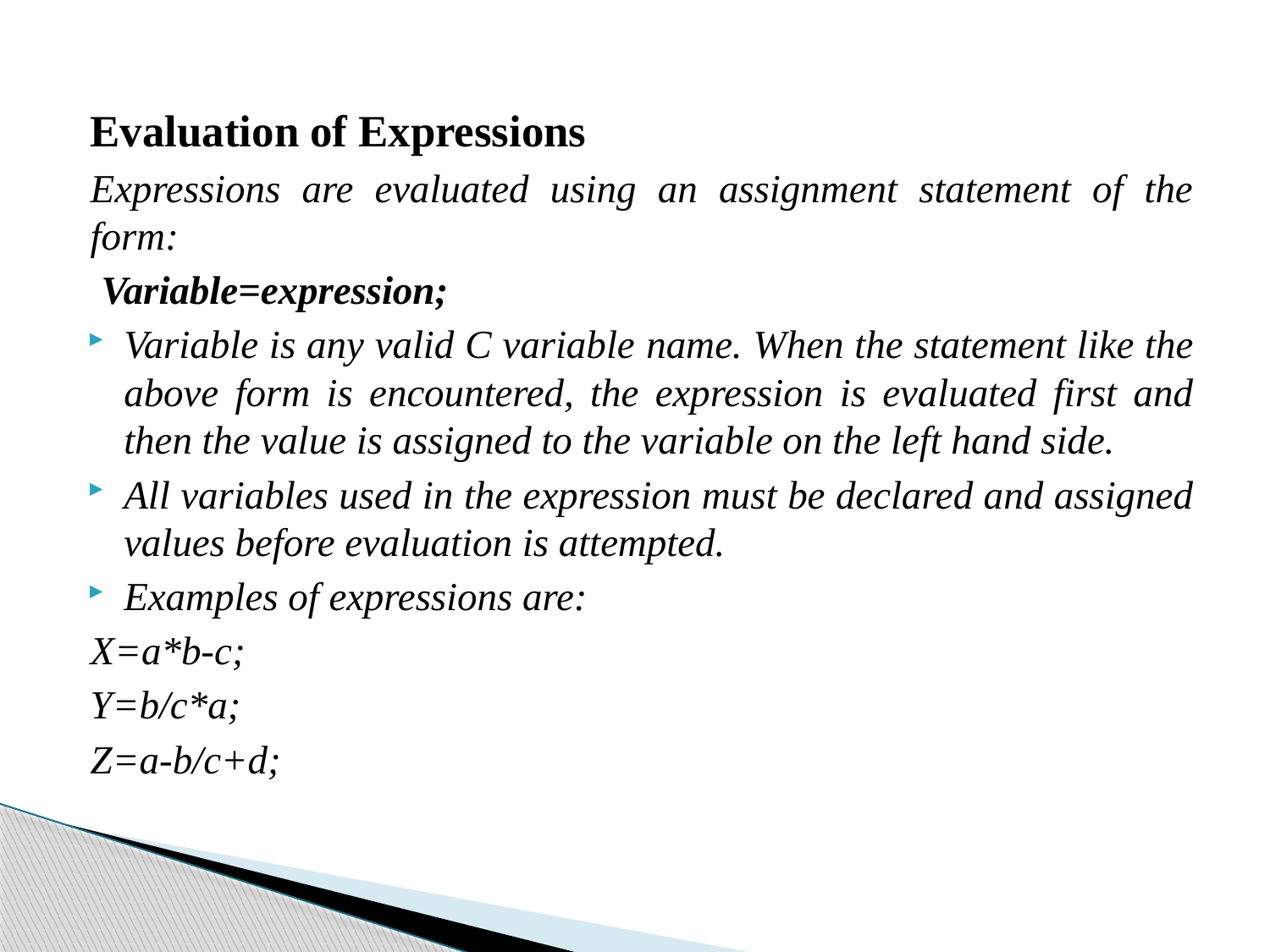

Evaluation of Expressions
Expressions are evaluated using an assignment statement of the form:
 Variable=expression;
Variable is any valid C variable name. When the statement like the above form is encountered, the expression is evaluated first and then the value is assigned to the variable on the left hand side.
All variables used in the expression must be declared and assigned values before evaluation is attempted.
Examples of expressions are:
X=a*b-c;
Y=b/c*a;
Z=a-b/c+d;